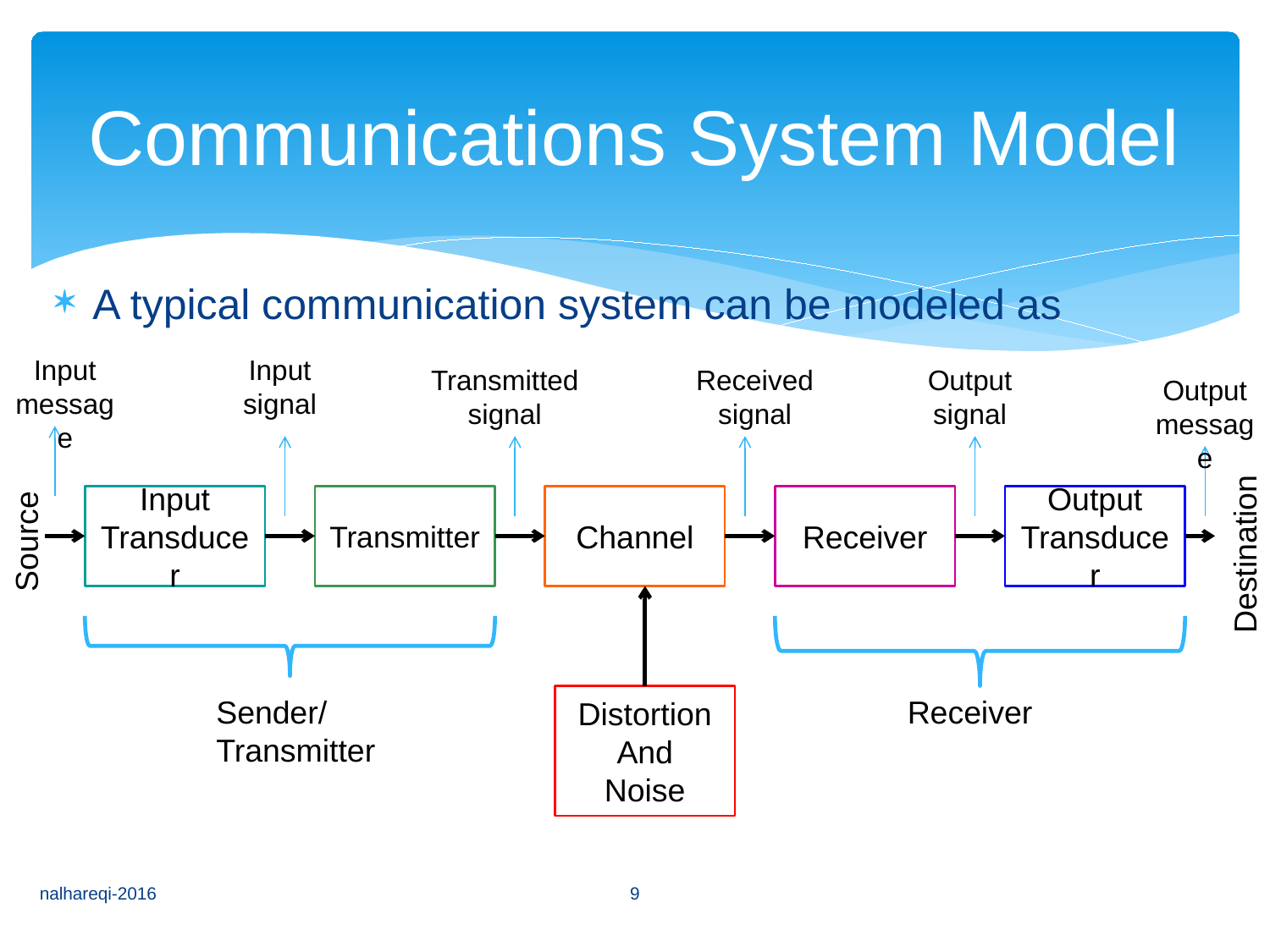

# Communications System Model
A typical communication system can be modeled as
Input
message
Input
signal
Transmitted
signal
Received
signal
Output
signal
Output
message

Source
Input
Transducer
Transmitter
Channel
Receiver
Output
Transducer
Destination
Sender/ Transmitter
Distortion
And
Noise
Receiver
9
nalhareqi-2016